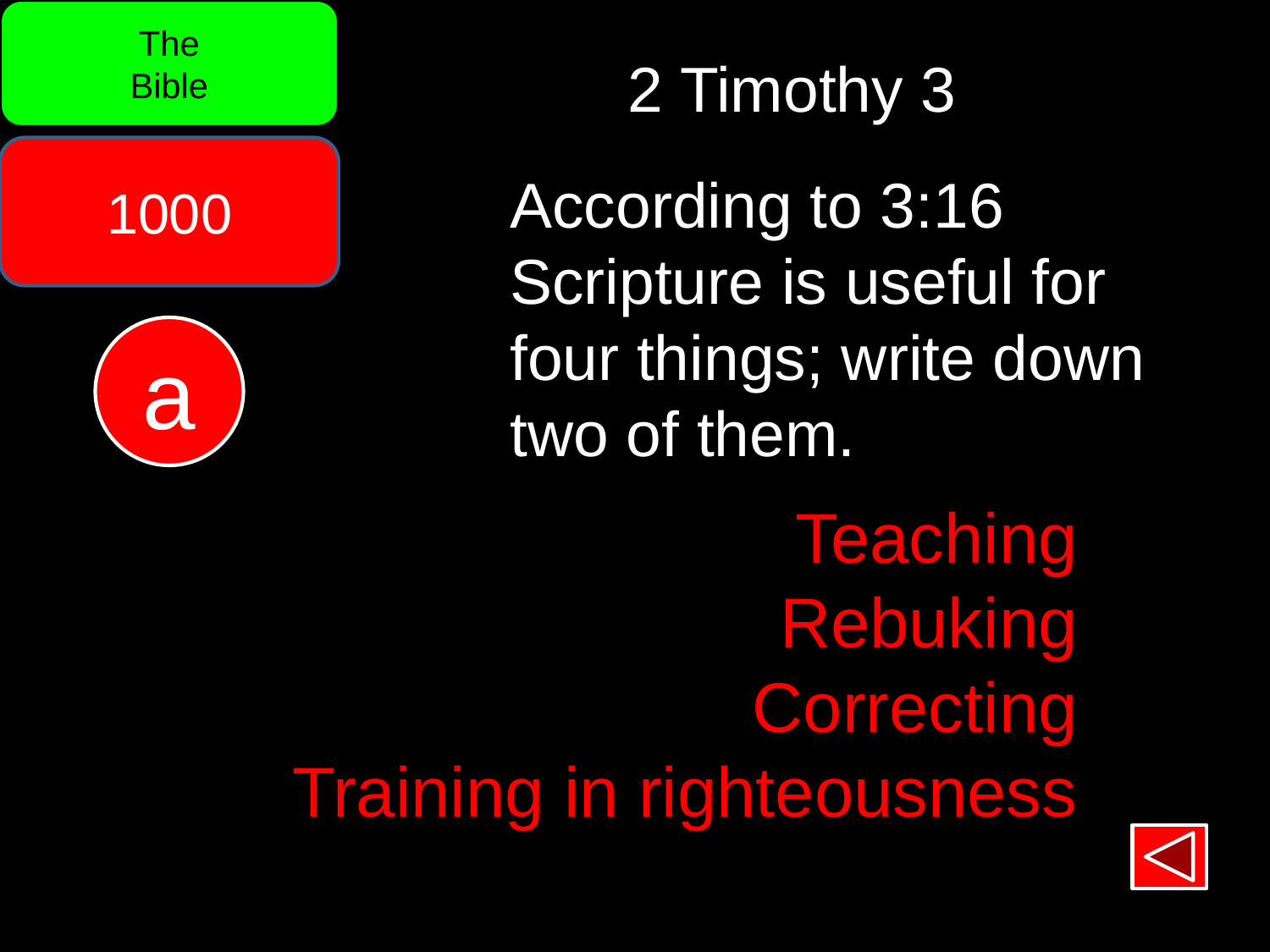

The
Bible
2 Timothy 3
1000
According to 3:16
Scripture is useful for
four things; write down
two of them.
a
Teaching
Rebuking
Correcting
Training in righteousness